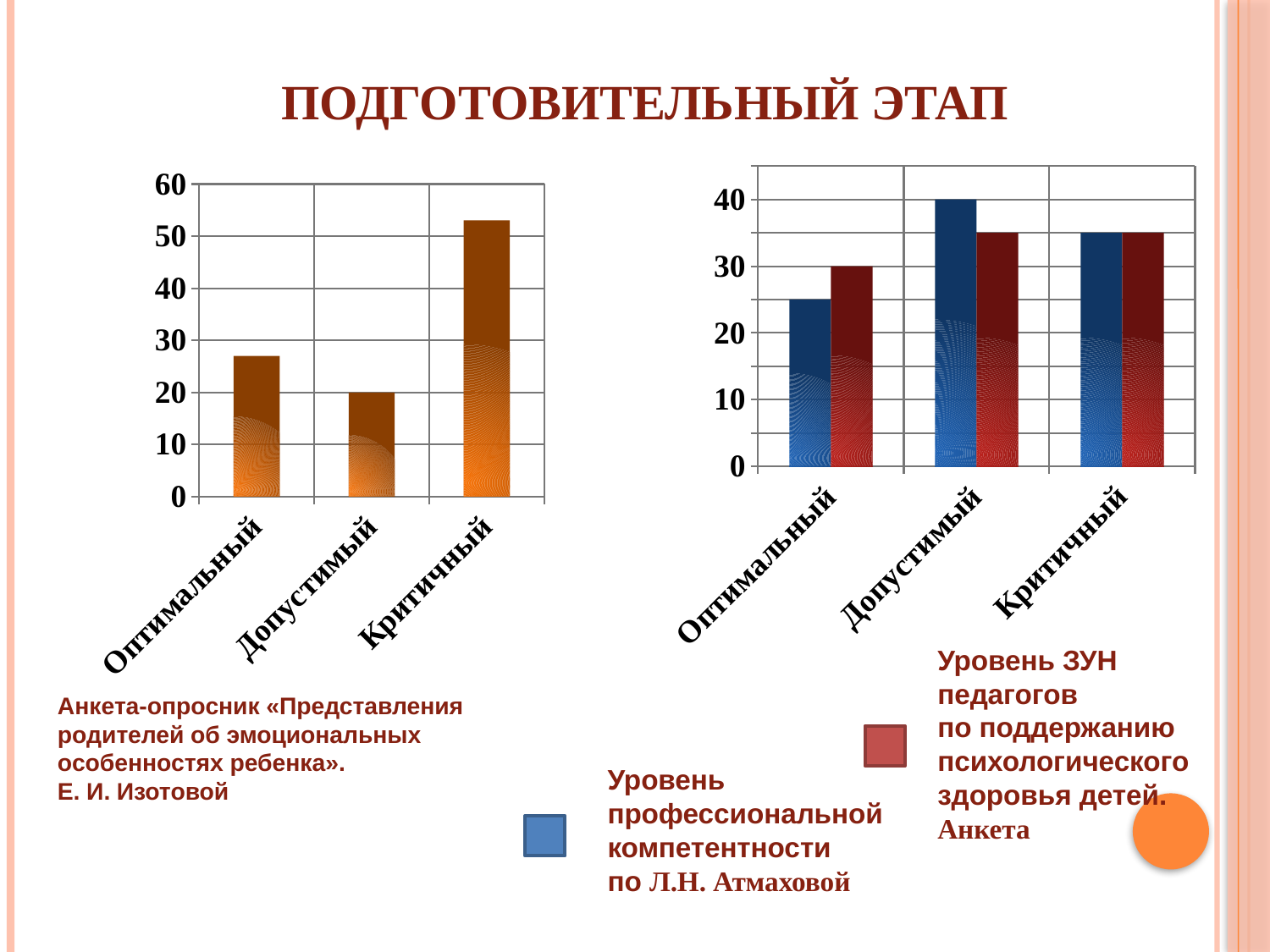

# Подготовительный этап

Анкета-опросник «Представления
родителей об эмоциональных
особенностях ребенка».
Е. И. Изотовой

### Chart

| Category | Ряд 1 |
|---|---|
| Оптимальный | 27.0 |
| Допустимый | 20.0 |
| Критичный | 53.0 |

### Chart

| Category | Профессиональная компетентность  по Л.И. Атмаховой | Уровень знаний и умений педагогов в обеспечении эмоц. благополучия детей |
|---|---|---|
| Оптимальный | 25.0 | 30.0 |
| Допустимый | 40.0 | 35.0 |
| Критичный | 35.0 | 35.0 |
Уровень ЗУН педагогов
по поддержанию психологического здоровья детей. Анкета

Уровень профессиональной компетентности
по Л.Н. Атмаховой